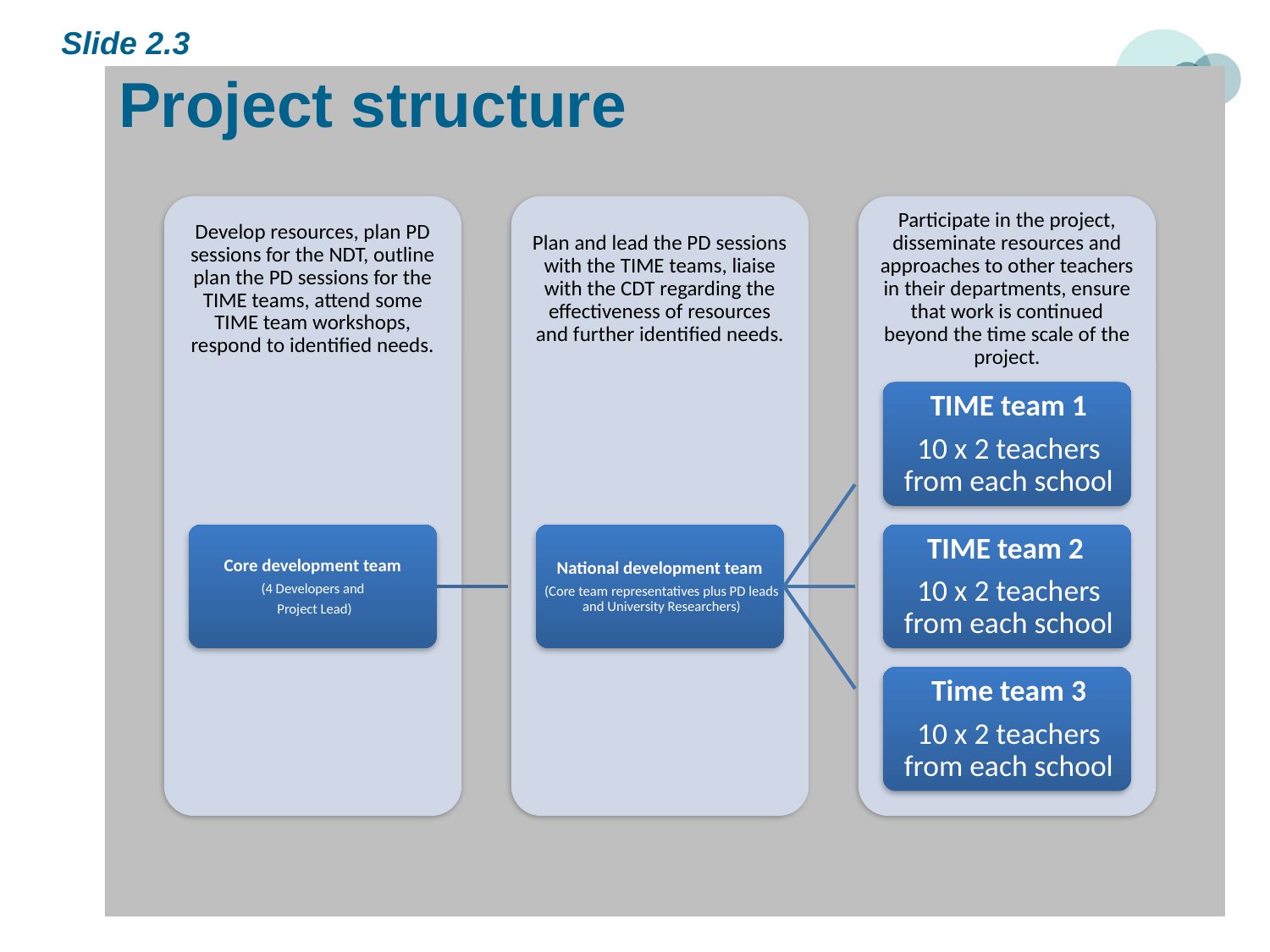

Slide 2.3
# Project structure

Participate in the project, disseminate resources and approaches to other teachers in their departments, ensure that work is continued beyond the time scale of the project.
Plan and lead the PD sessions with the TIME teams, liaise with the CDT regarding the effectiveness of resources and further identified needs.
Develop resources, plan PD sessions for the NDT, outline plan the PD sessions for the TIME teams, attend some TIME team workshops, respond to identified needs.
Core development team
(4 Developers and
Project Lead)

National development team
(Core team representatives plus PD leads and University Researchers)

TIME team 1
10 x 2 teachers from each school

TIME team 2
10 x 2 teachers from each school

Time team 3
10 x 2 teachers from each school